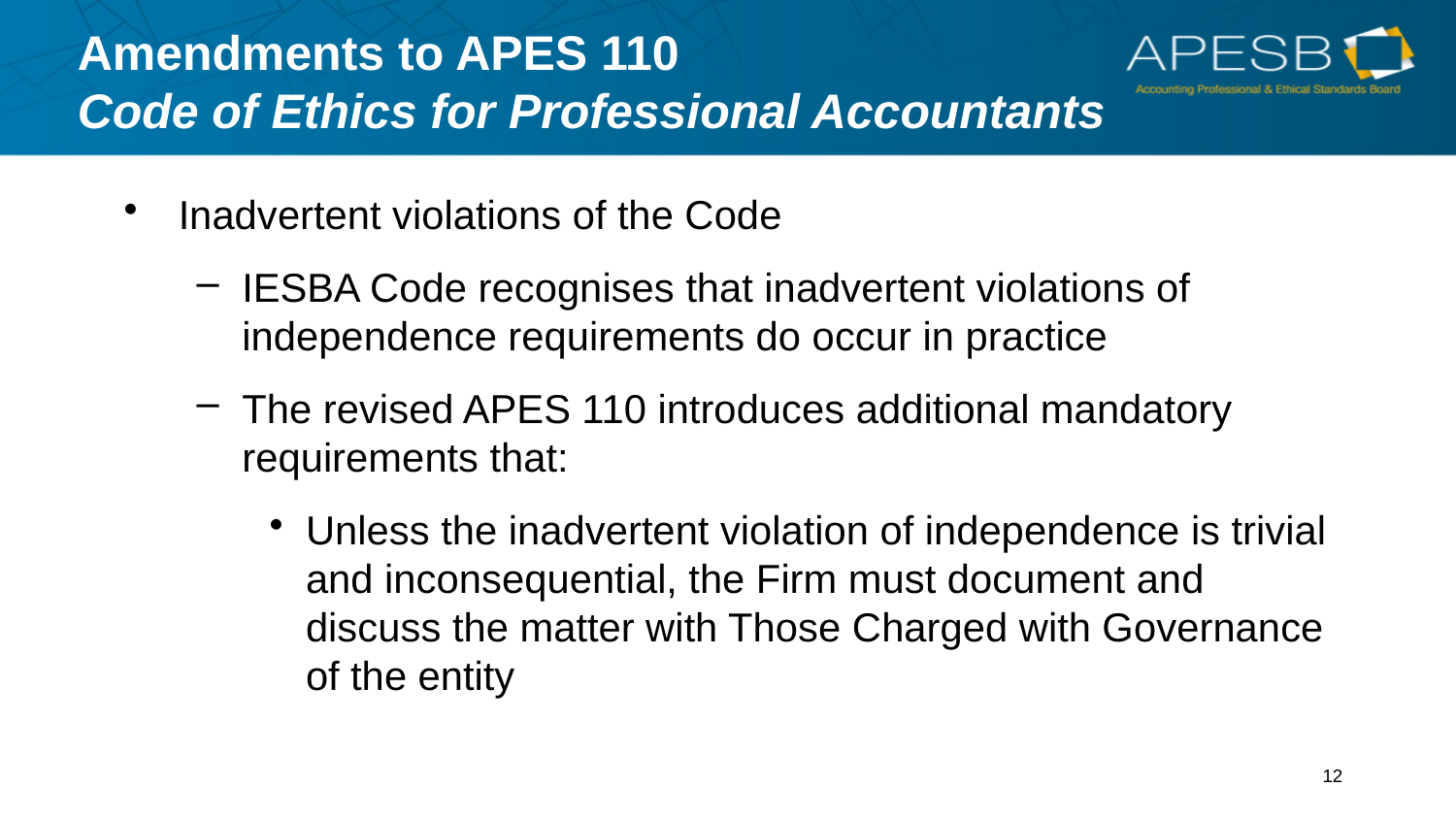

# Amendments to APES 110 Code of Ethics for Professional Accountants
Inadvertent violations of the Code
IESBA Code recognises that inadvertent violations of independence requirements do occur in practice
The revised APES 110 introduces additional mandatory requirements that:
Unless the inadvertent violation of independence is trivial and inconsequential, the Firm must document and discuss the matter with Those Charged with Governance of the entity